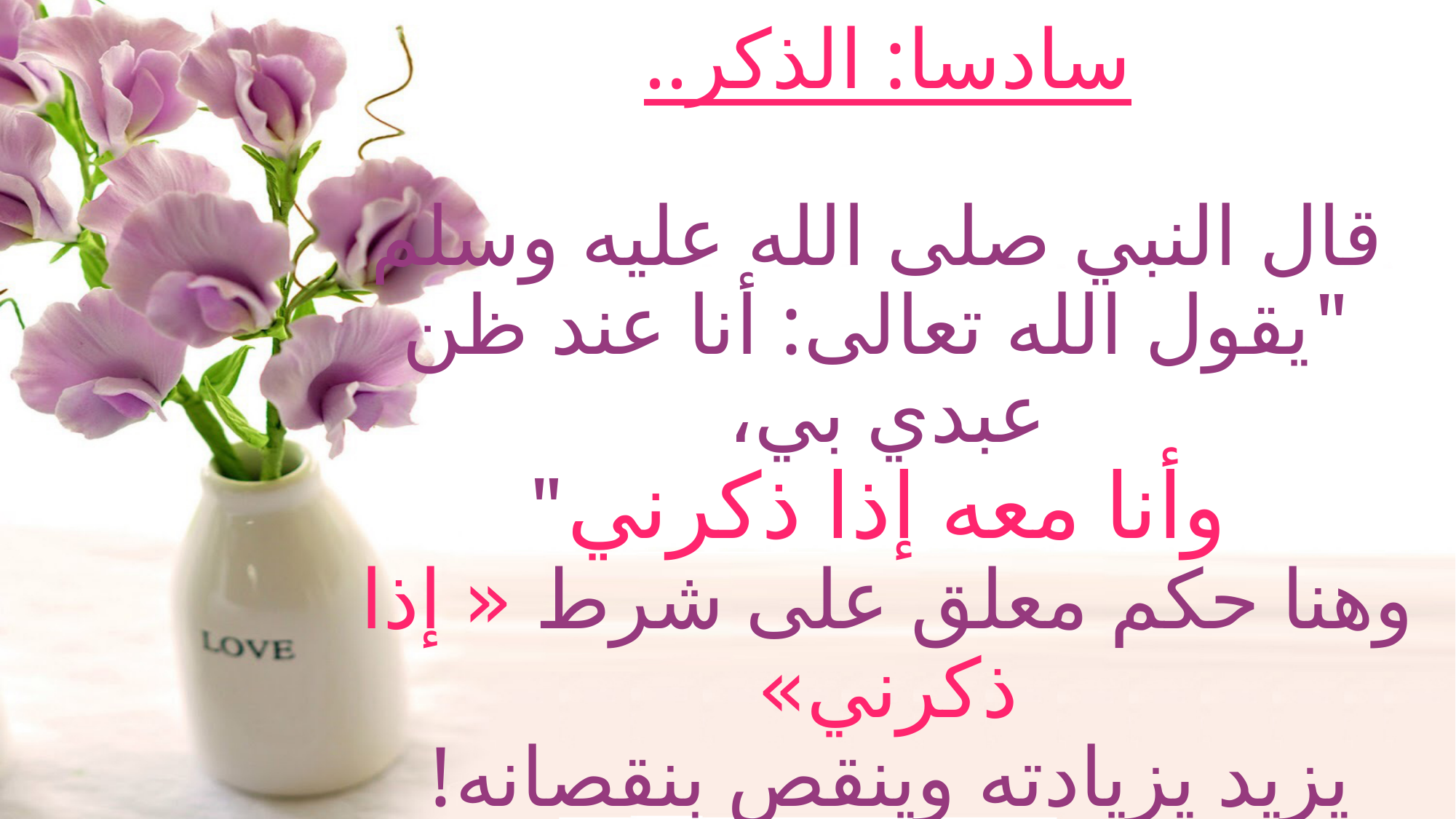

# سادسا: الذكر..  قال النبي صلى الله عليه وسلم "يقول الله تعالى: أنا عند ظن عبدي بي، وأنا معه إذا ذكرني" وهنا حكم معلق على شرط « إذا ذكرني» يزيد يزيادته وينقص بنقصانه!